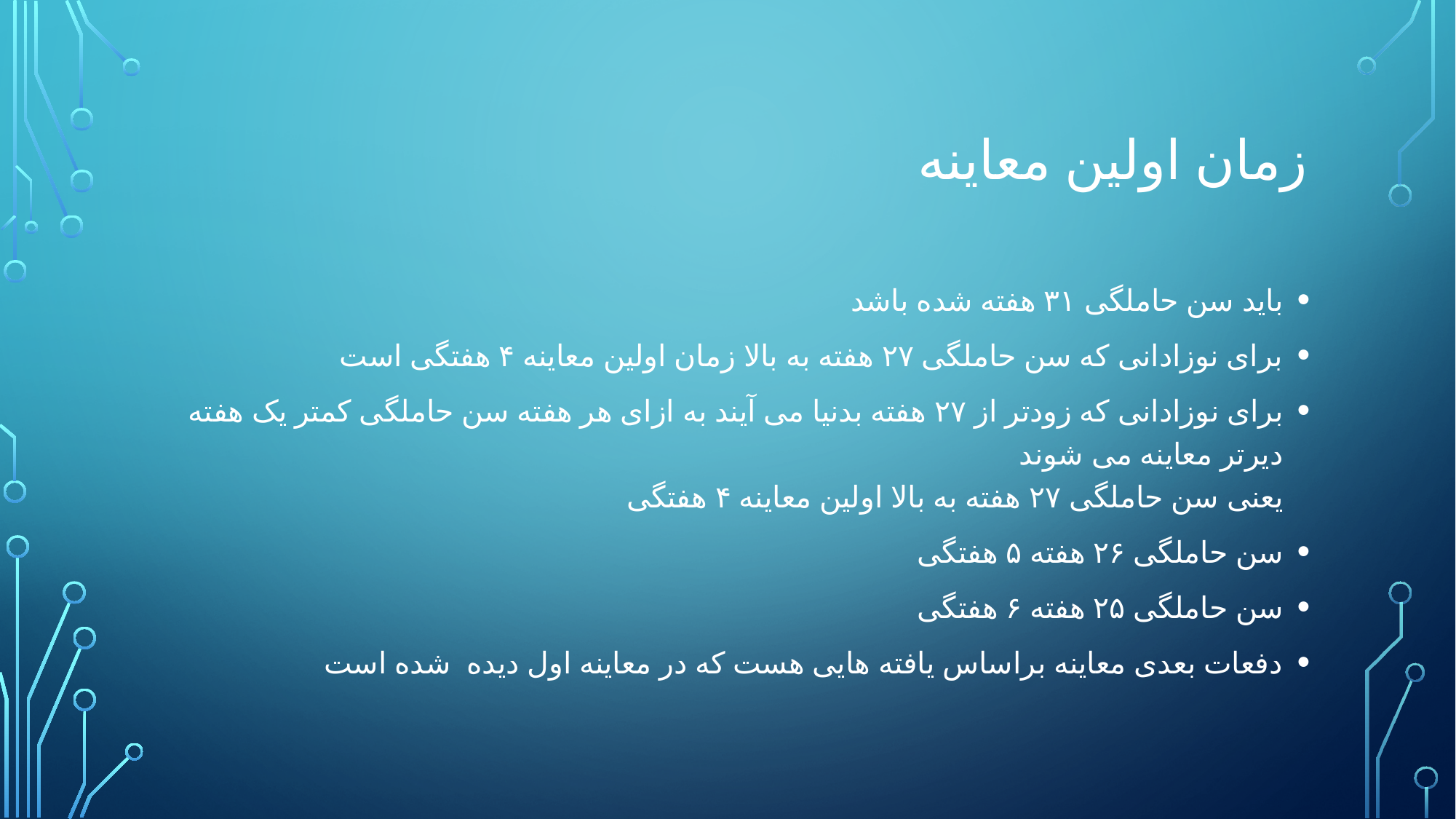

# زمان اولین معاینه
باید سن حاملگی ۳۱ هفته شده باشد
برای نوزادانی که سن حاملگی ۲۷ هفته به بالا زمان اولین معاینه ۴ هفتگی است
برای نوزادانی که زودتر از ۲۷ هفته بدنیا می آیند به ازای هر هفته سن حاملگی کمتر یک هفته دیرتر معاینه می شوند
یعنی سن حاملگی ۲۷ هفته به بالا اولین معاینه ۴ هفتگی
سن حاملگی ۲۶ هفته ۵ هفتگی
سن حاملگی ۲۵ هفته ۶ هفتگی
دفعات بعدی معاینه براساس یافته هایی هست که در معاینه اول دیده  شده است